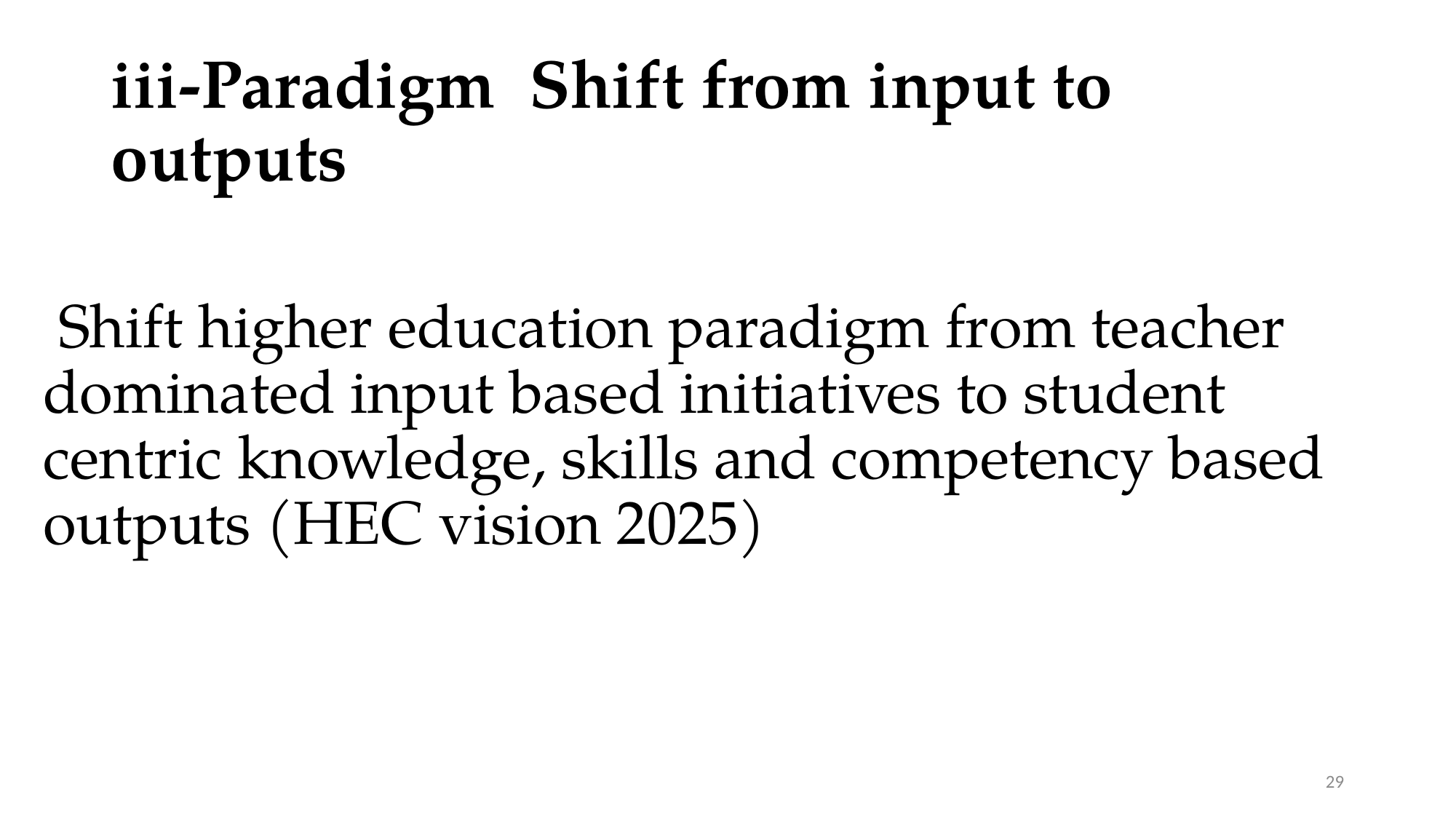

# iii-Paradigm  Shift from input to outputs

 Shift higher education paradigm from teacher dominated input based initiatives to student centric knowledge, skills and competency based outputs (HEC vision 2025)

29